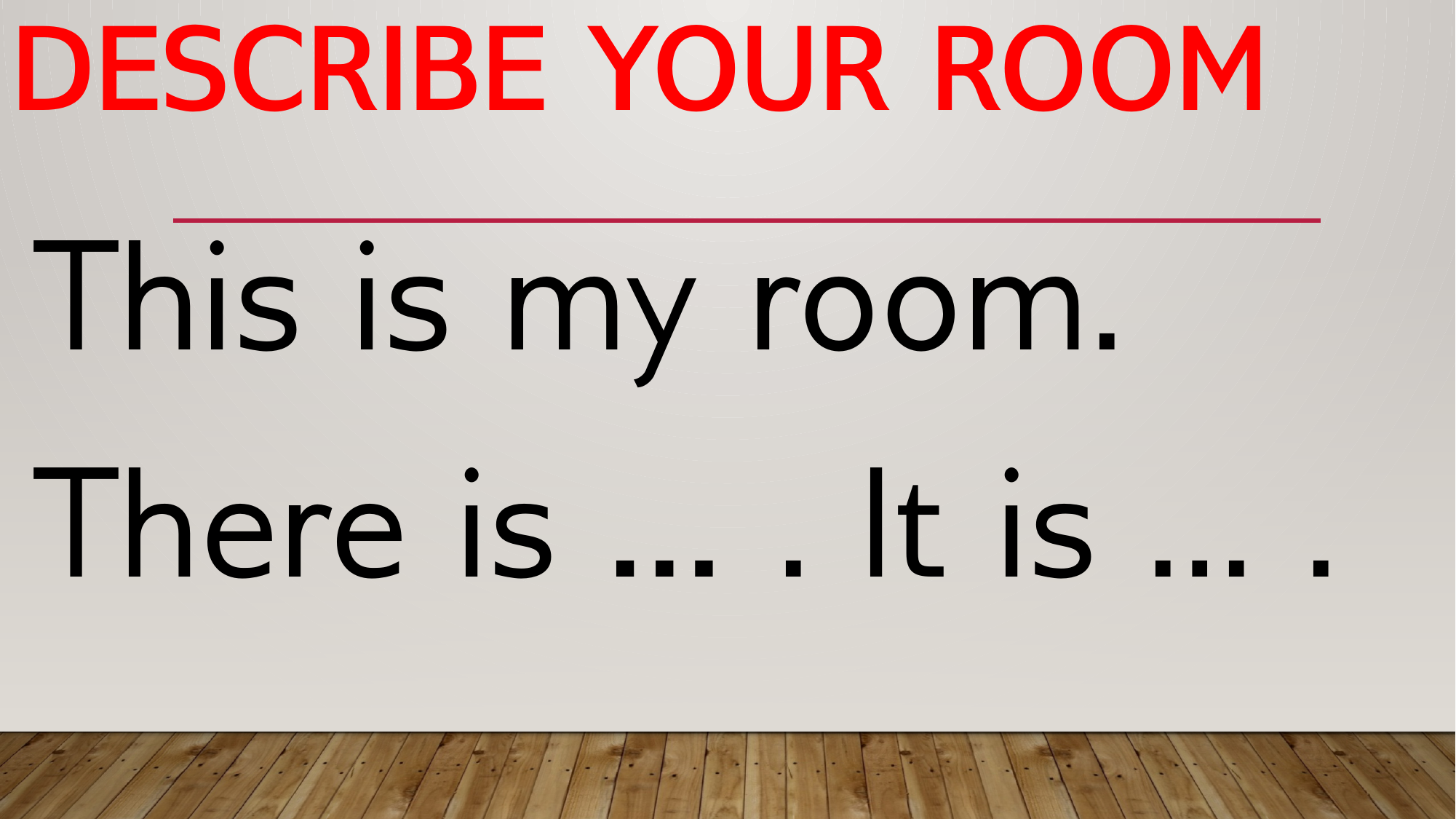

# Describe your room
This is my room. There is … . It is … .